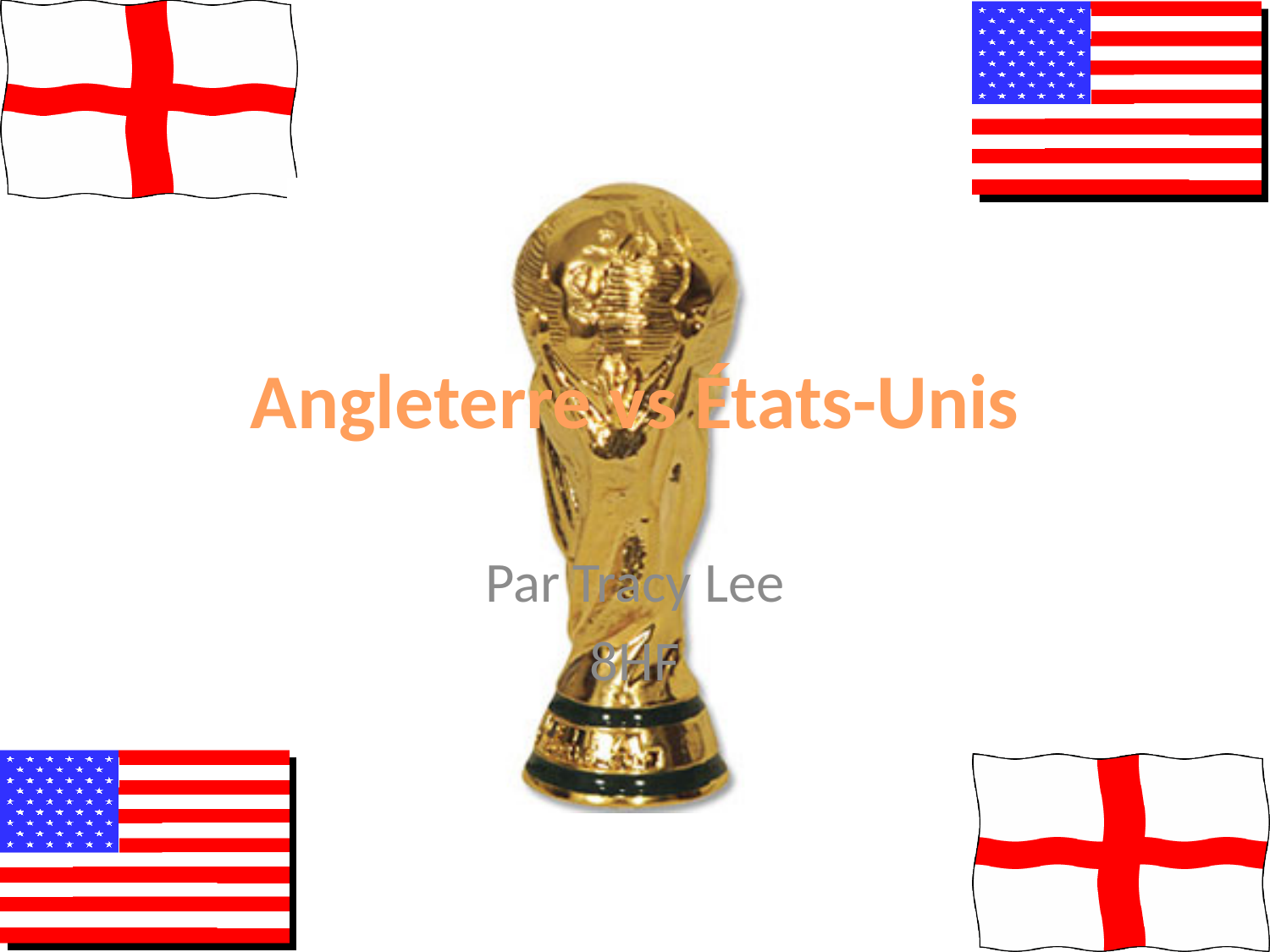

# Angleterre vs États-Unis
Par Tracy Lee
8HF